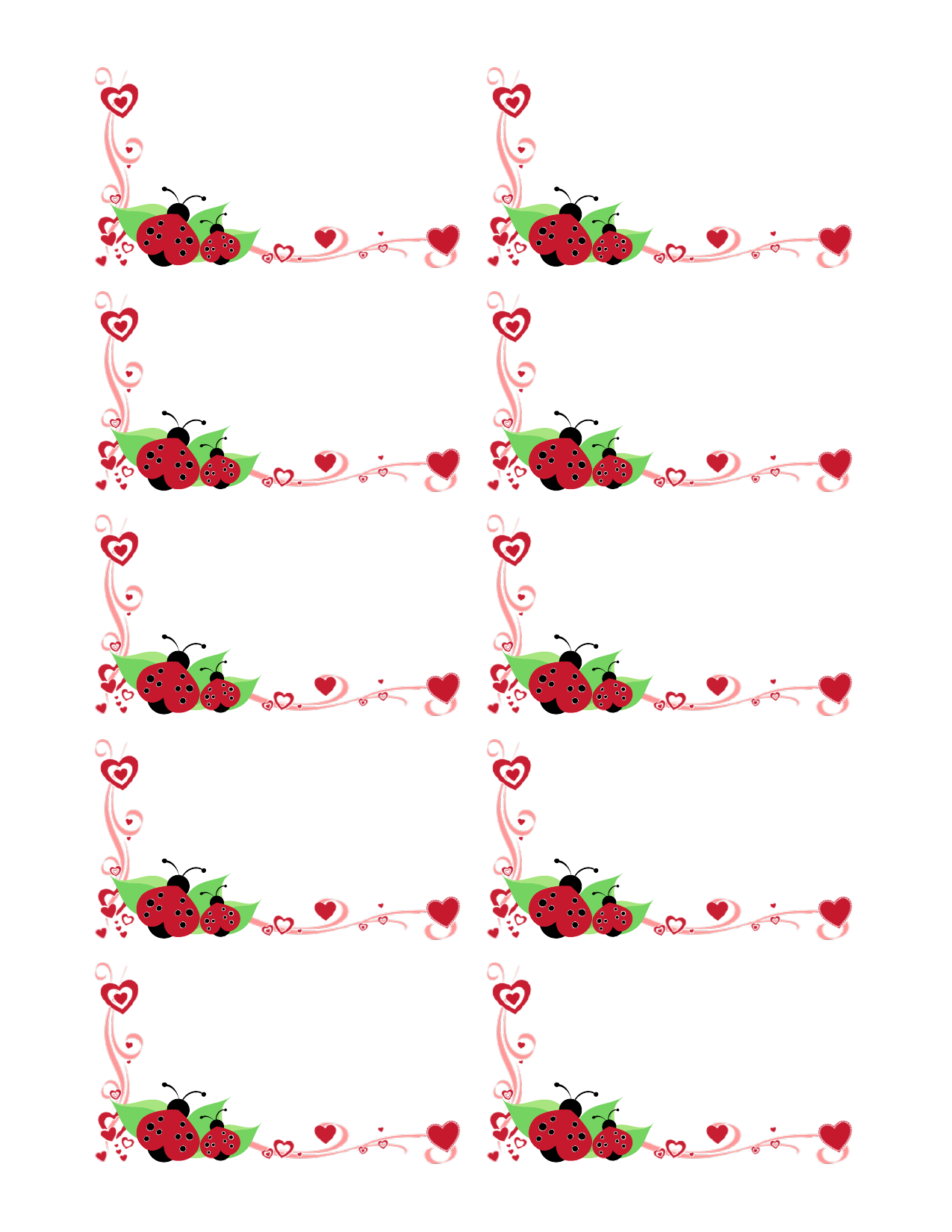

Michiyo Sato

Scrapbooker and craft aficionado

360.555.0150 mobile

360.555.0151 home

someone@example.com

@msatoexamplecom

www.example.com/msato/blog